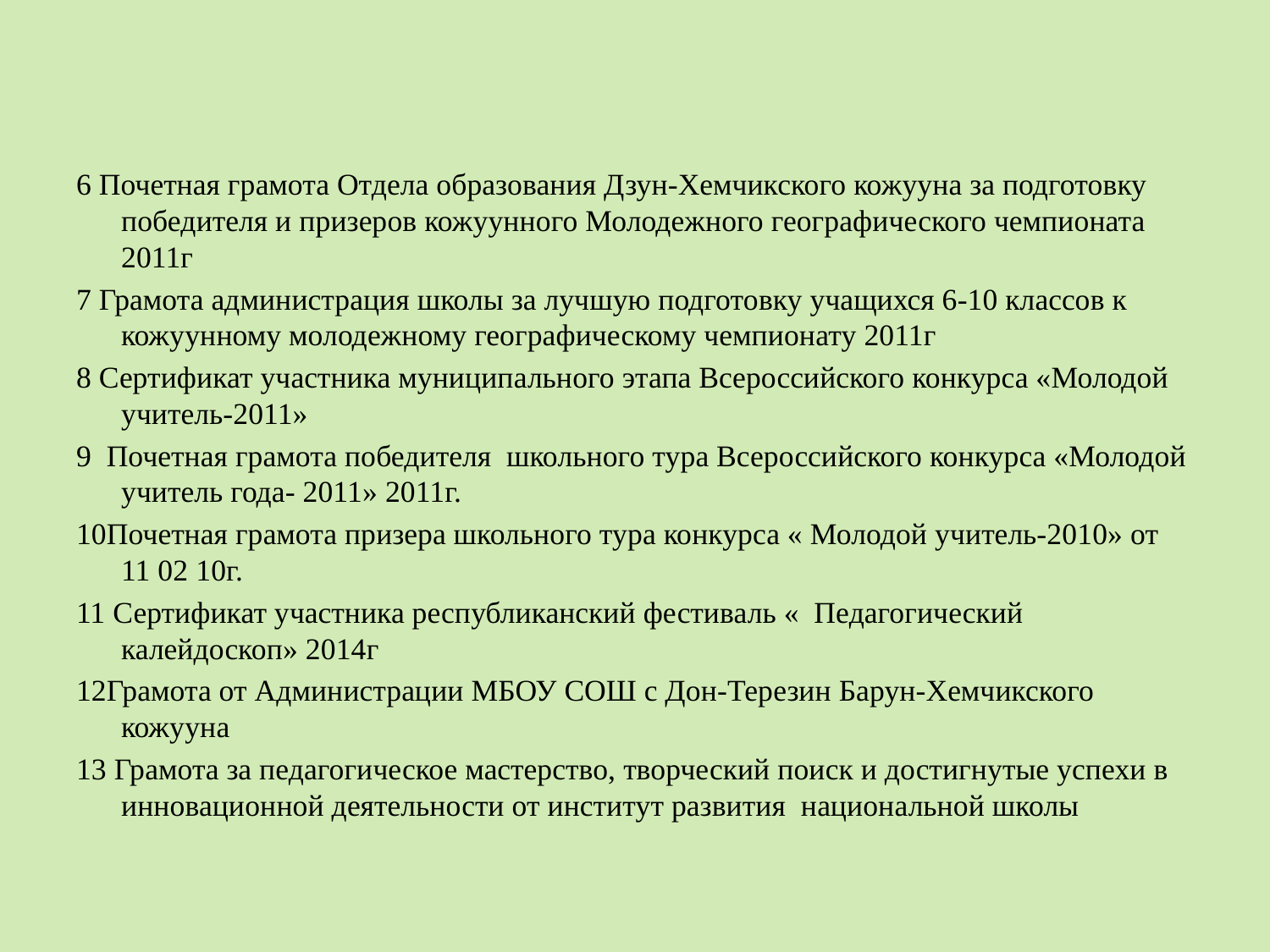

#
6 Почетная грамота Отдела образования Дзун-Хемчикского кожууна за подготовку победителя и призеров кожуунного Молодежного географического чемпионата 2011г
7 Грамота администрация школы за лучшую подготовку учащихся 6-10 классов к кожуунному молодежному географическому чемпионату 2011г
8 Сертификат участника муниципального этапа Всероссийского конкурса «Молодой учитель-2011»
9  Почетная грамота победителя  школьного тура Всероссийского конкурса «Молодой учитель года- 2011» 2011г.
10Почетная грамота призера школьного тура конкурса « Молодой учитель-2010» от 11 02 10г.
11 Сертификат участника республиканский фестиваль «  Педагогический калейдоскоп» 2014г
12Грамота от Администрации МБОУ СОШ с Дон-Терезин Барун-Хемчикского кожууна
13 Грамота за педагогическое мастерство, творческий поиск и достигнутые успехи в инновационной деятельности от институт развития  национальной школы